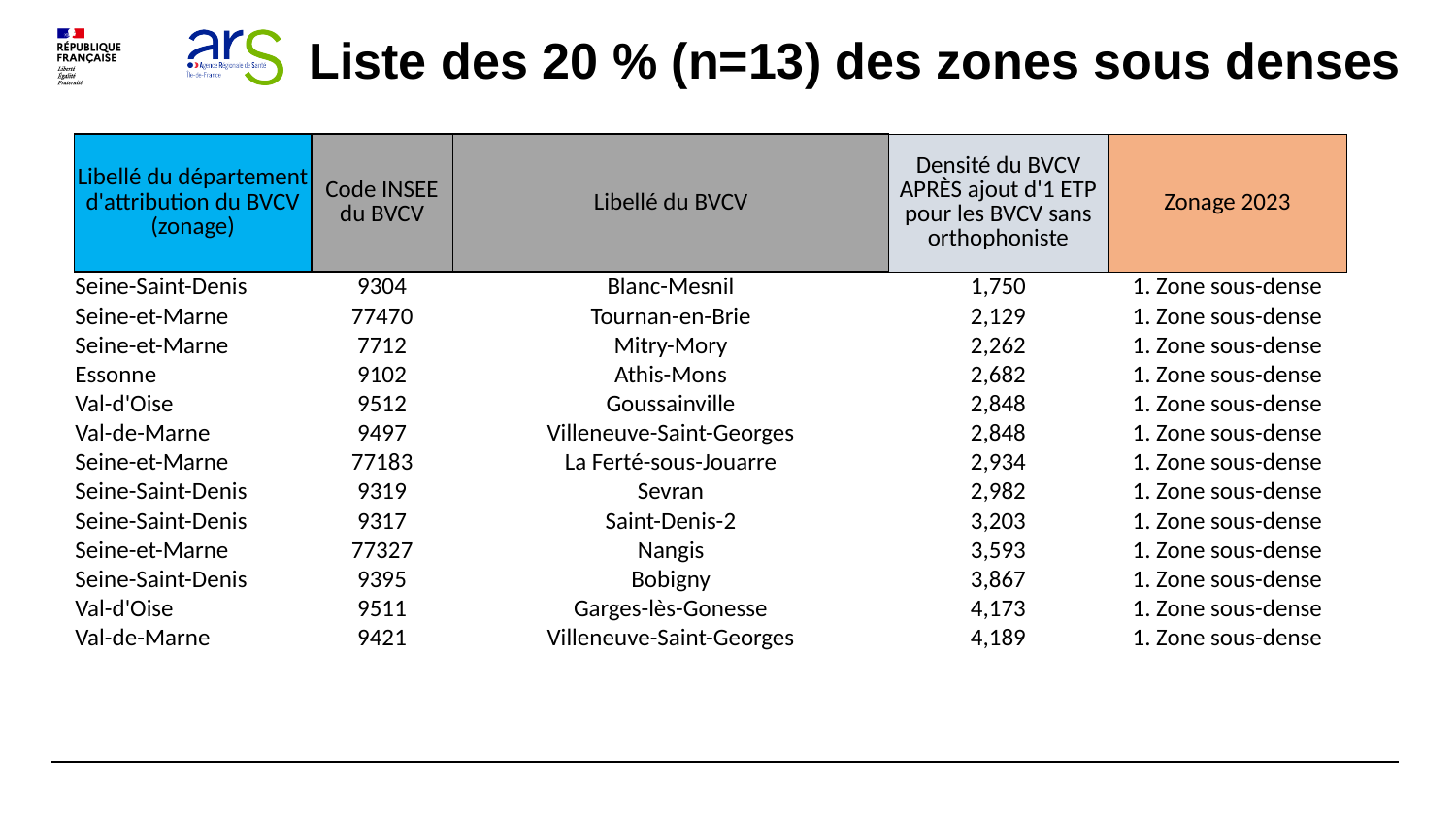

# Liste des 20 % (n=13) des zones sous denses
| Libellé du département d'attribution du BVCV (zonage) | Code INSEE du BVCV | Libellé du BVCV | Densité du BVCV APRÈS ajout d'1 ETP pour les BVCV sans orthophoniste | Zonage 2023 |
| --- | --- | --- | --- | --- |
| Seine-Saint-Denis | 9304 | Blanc-Mesnil | 1,750 | 1. Zone sous-dense |
| Seine-et-Marne | 77470 | Tournan-en-Brie | 2,129 | 1. Zone sous-dense |
| Seine-et-Marne | 7712 | Mitry-Mory | 2,262 | 1. Zone sous-dense |
| Essonne | 9102 | Athis-Mons | 2,682 | 1. Zone sous-dense |
| Val-d'Oise | 9512 | Goussainville | 2,848 | 1. Zone sous-dense |
| Val-de-Marne | 9497 | Villeneuve-Saint-Georges | 2,848 | 1. Zone sous-dense |
| Seine-et-Marne | 77183 | La Ferté-sous-Jouarre | 2,934 | 1. Zone sous-dense |
| Seine-Saint-Denis | 9319 | Sevran | 2,982 | 1. Zone sous-dense |
| Seine-Saint-Denis | 9317 | Saint-Denis-2 | 3,203 | 1. Zone sous-dense |
| Seine-et-Marne | 77327 | Nangis | 3,593 | 1. Zone sous-dense |
| Seine-Saint-Denis | 9395 | Bobigny | 3,867 | 1. Zone sous-dense |
| Val-d'Oise | 9511 | Garges-lès-Gonesse | 4,173 | 1. Zone sous-dense |
| Val-de-Marne | 9421 | Villeneuve-Saint-Georges | 4,189 | 1. Zone sous-dense |